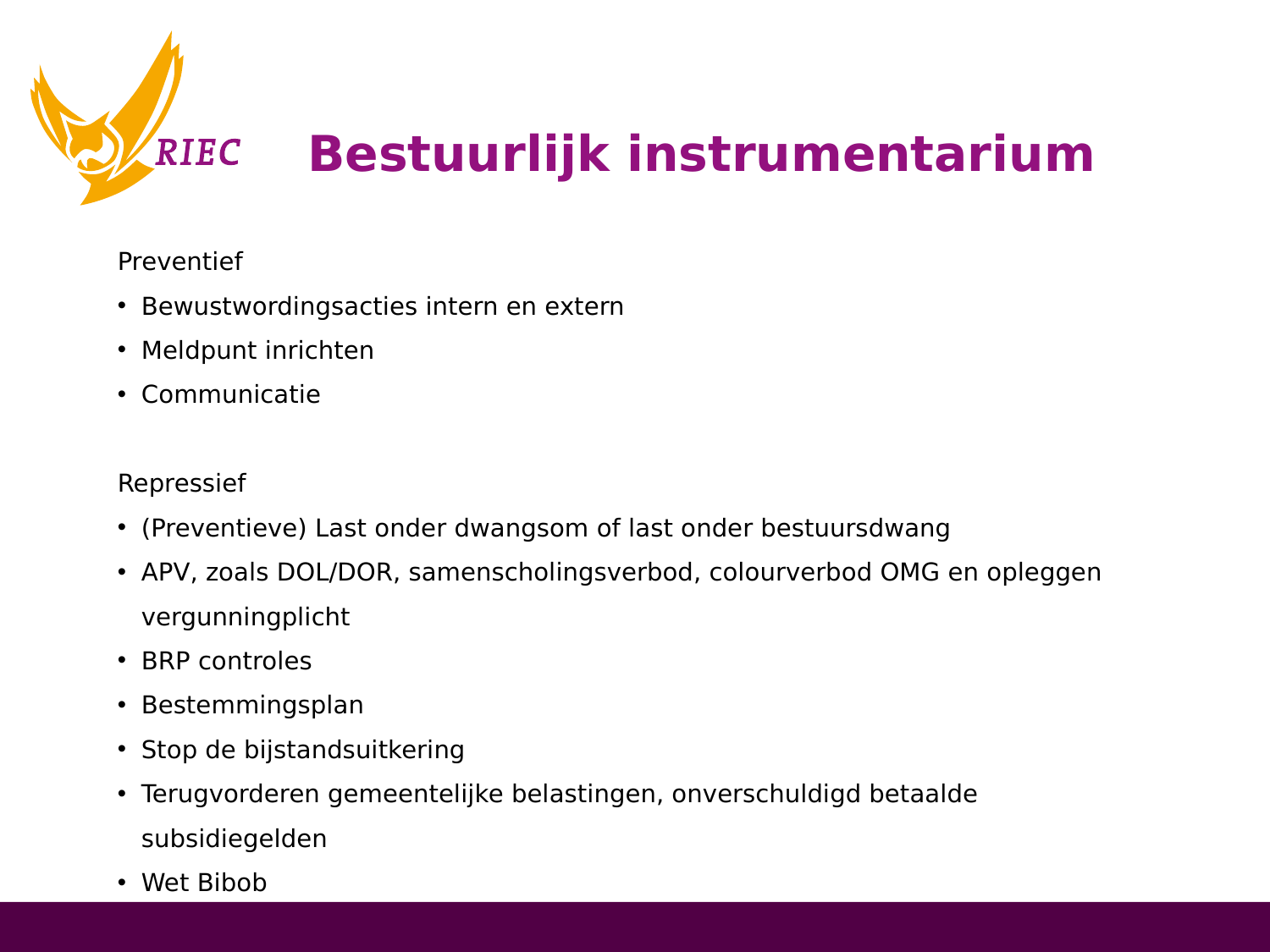

Bestuurlijk instrumentarium

Preventief
Bewustwordingsacties intern en extern
Meldpunt inrichten
Communicatie

Repressief
(Preventieve) Last onder dwangsom of last onder bestuursdwang
APV, zoals DOL/DOR, samenscholingsverbod, colourverbod OMG en opleggen vergunningplicht
BRP controles
Bestemmingsplan
Stop de bijstandsuitkering
Terugvorderen gemeentelijke belastingen, onverschuldigd betaalde subsidiegelden
Wet Bibob